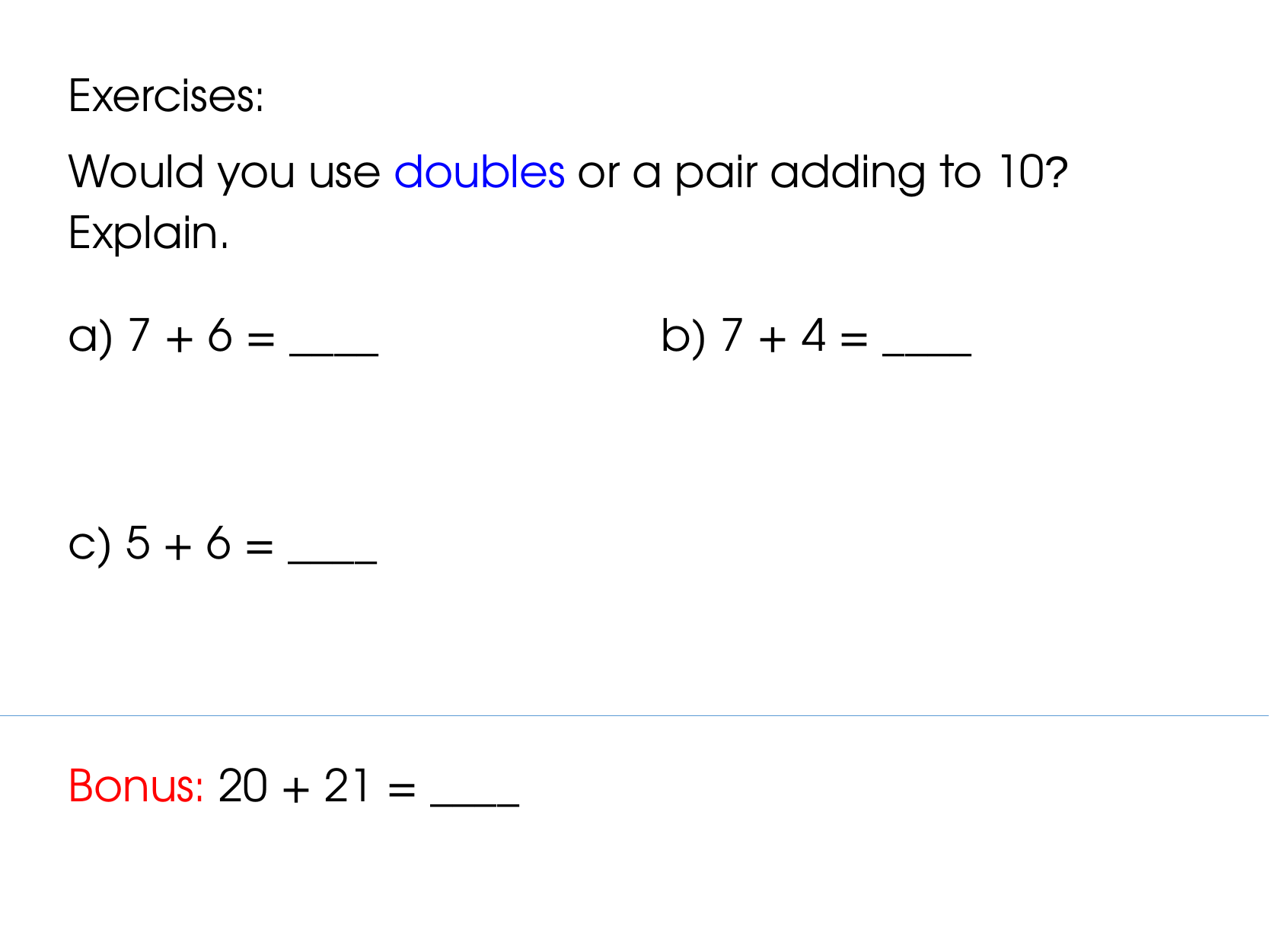

Exercises:
Would you use doubles or a pair adding to 10? Explain.
a) 7 + 6 = ____
b) 7 + 4 = ____
c) 5 + 6 = ____
Bonus: 20 + 21 = ____